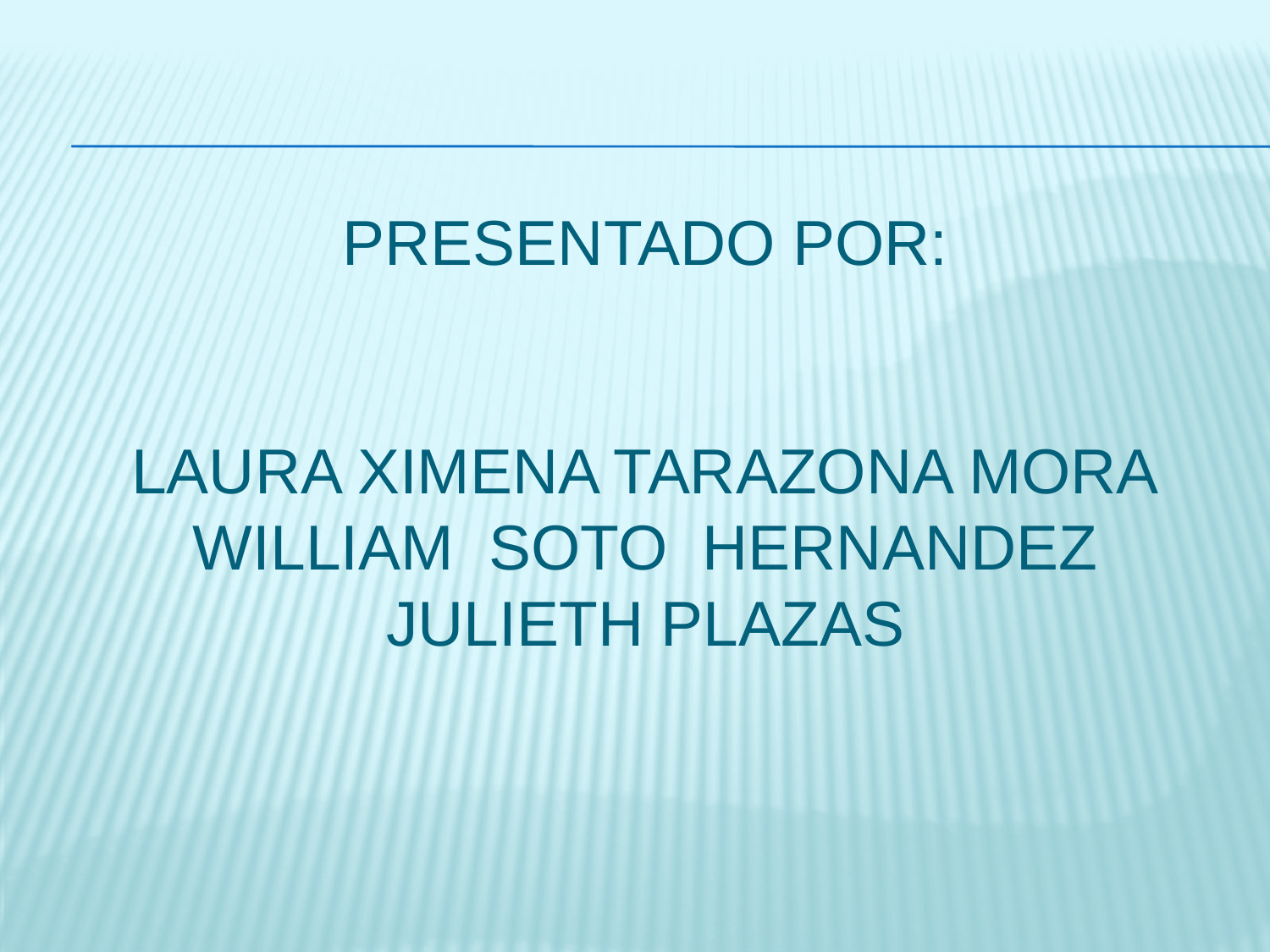

# PRESENTADO POR: LAURA Ximena TARAZONA mora WILLIAM  SOTO  HERNANDEZ JULIETH PLAZAS